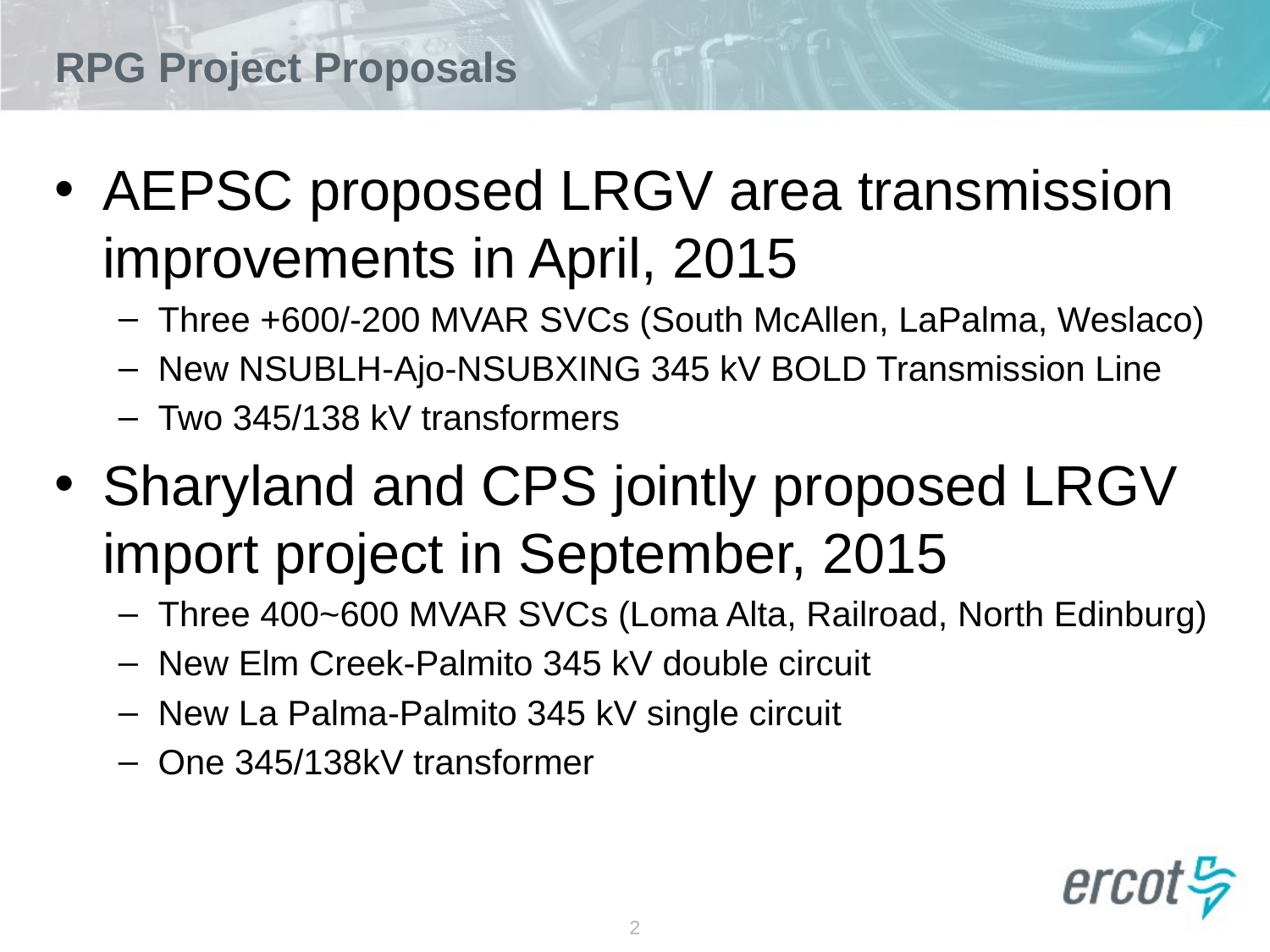

# RPG Project Proposals
AEPSC proposed LRGV area transmission improvements in April, 2015
Three +600/-200 MVAR SVCs (South McAllen, LaPalma, Weslaco)
New NSUBLH-Ajo-NSUBXING 345 kV BOLD Transmission Line
Two 345/138 kV transformers
Sharyland and CPS jointly proposed LRGV import project in September, 2015
Three 400~600 MVAR SVCs (Loma Alta, Railroad, North Edinburg)
New Elm Creek-Palmito 345 kV double circuit
New La Palma-Palmito 345 kV single circuit
One 345/138kV transformer
2